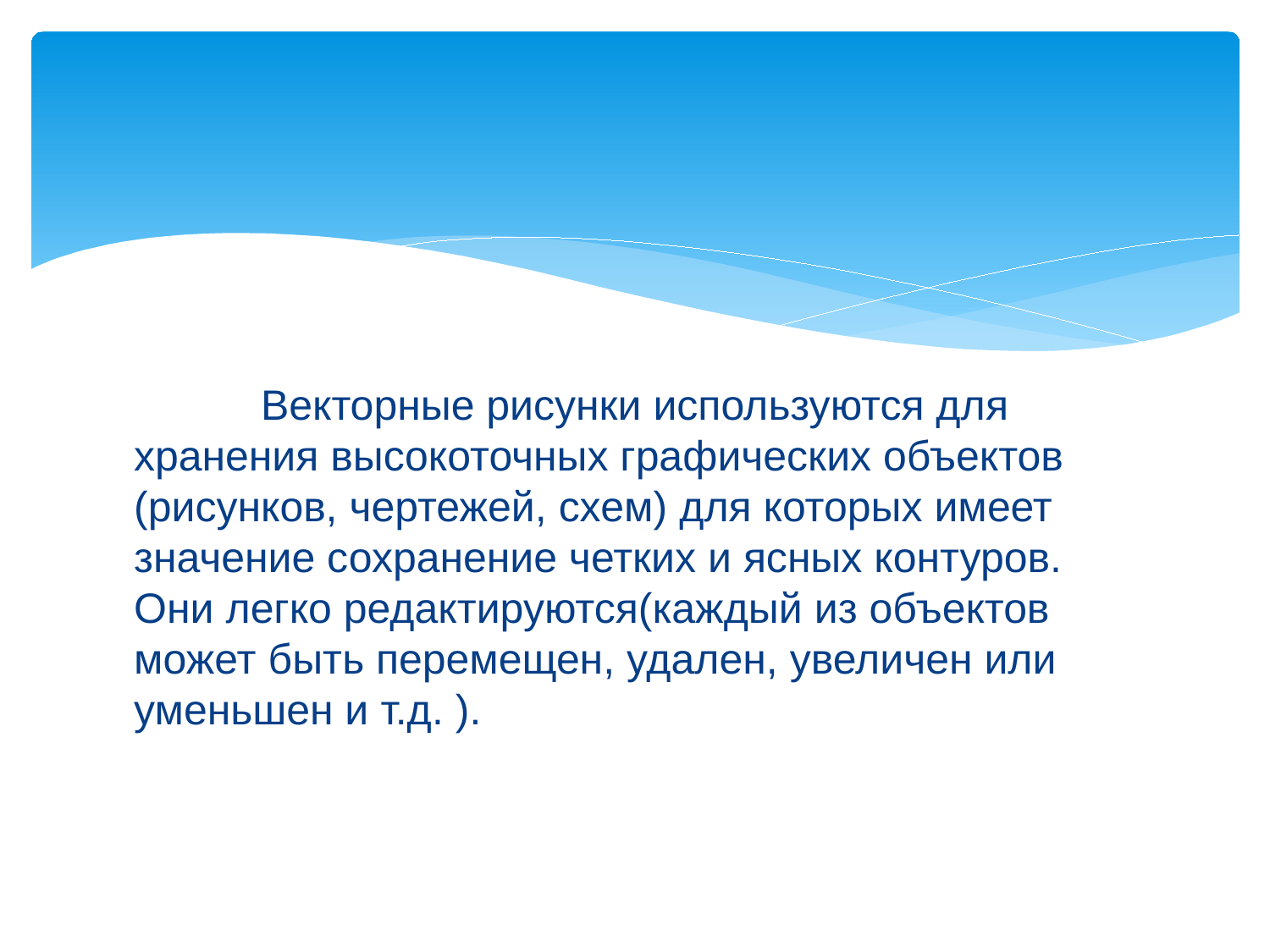

Векторные рисунки используются для хранения высокоточных графических объектов (рисунков, чертежей, схем) для которых имеет значение сохранение четких и ясных контуров. Они легко редактируются(каждый из объектов может быть перемещен, удален, увеличен или уменьшен и т.д. ).